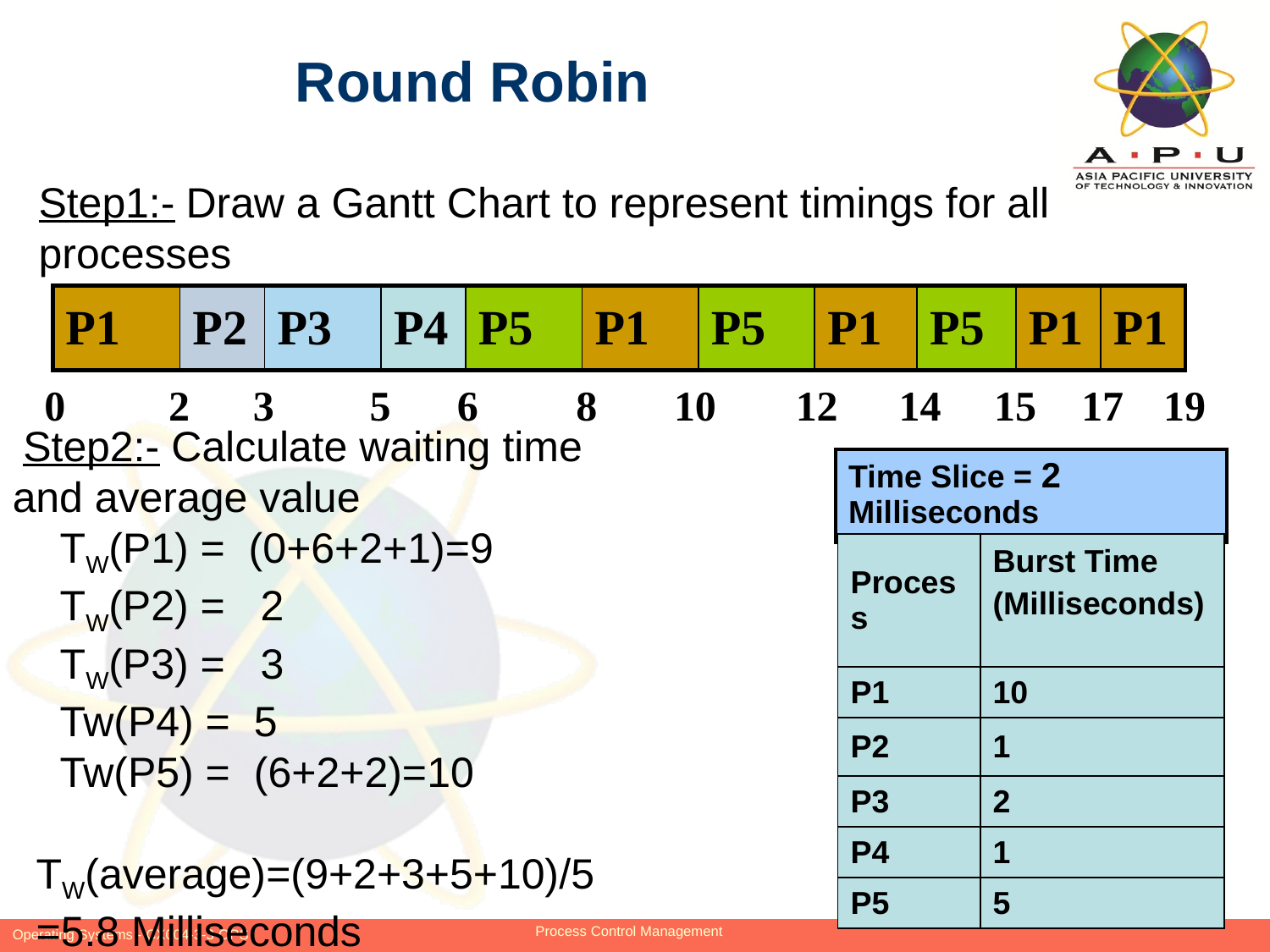

Round Robin
Step1:- Draw a Gantt Chart to represent timings for all processes
| P1 | P2 | P3 | P4 | P5 | P1 | P5 | P1 | P5 | P1 | P1 |
| --- | --- | --- | --- | --- | --- | --- | --- | --- | --- | --- |

 Step2:- Calculate waiting time
and average value
    TW(P1) =  (0+6+2+1)=9
    TW(P2) =   2
    TW(P3) =   3
    Tw(P4) =  5
    Tw(P5) =  (6+2+2)=10

  TW(average)=(9+2+3+5+10)/5
  =5.8 Milliseconds
0
2
3
5
6
8
10
12
14
15
17
19

| Time Slice = 2 Milliseconds |
| --- |
| Process | Burst Time (Milliseconds) |
| --- | --- |
| P1 | 10 |
| P2 | 1 |
| P3 | 2 |
| P4 | 1 |
| P5 | 5 |
Slide 12 of 24